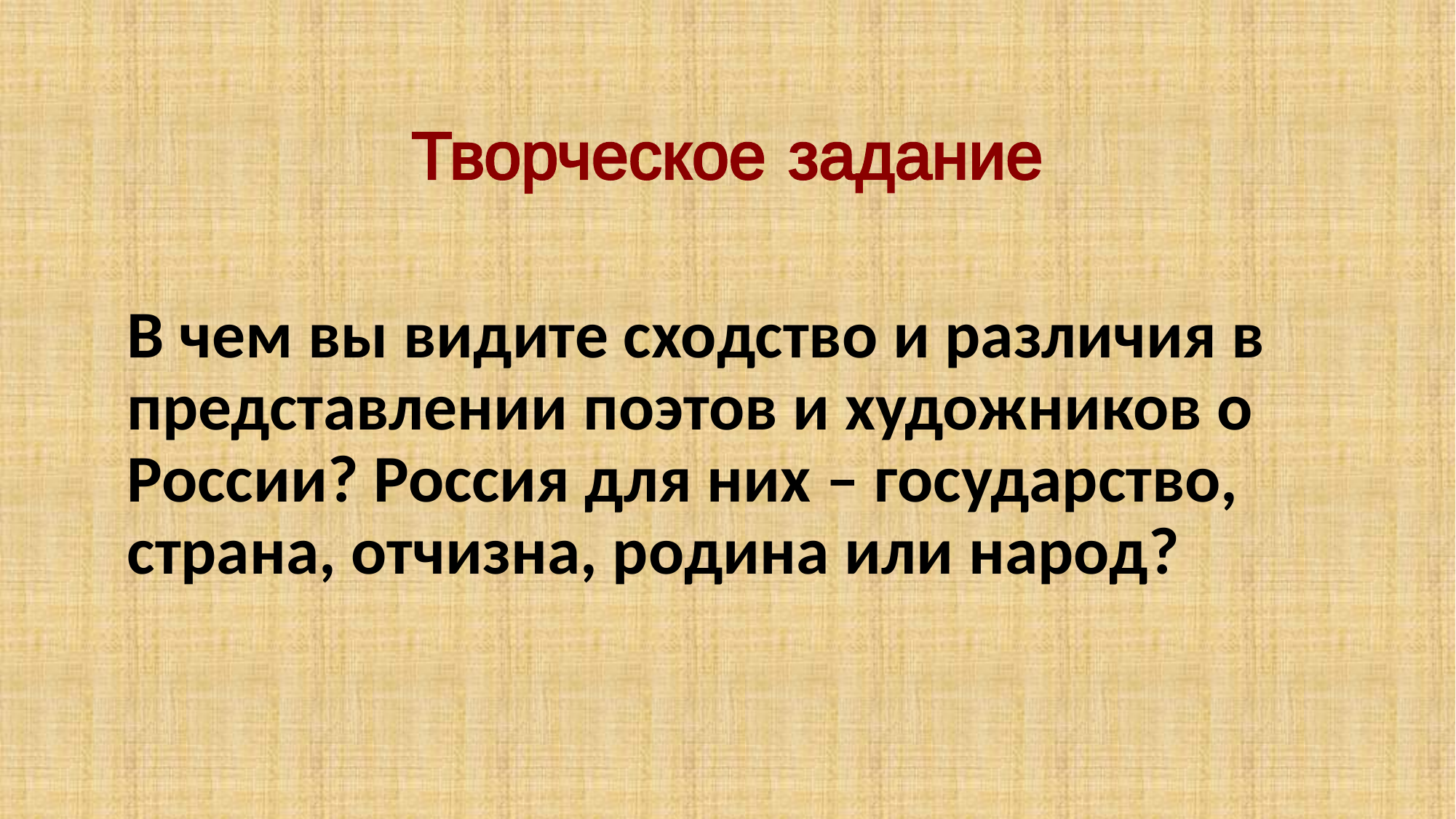

# Творческое задание
В чем вы видите сходство и различия в представлении поэтов и художников о России? Россия для них – государство, страна, отчизна, родина или народ?